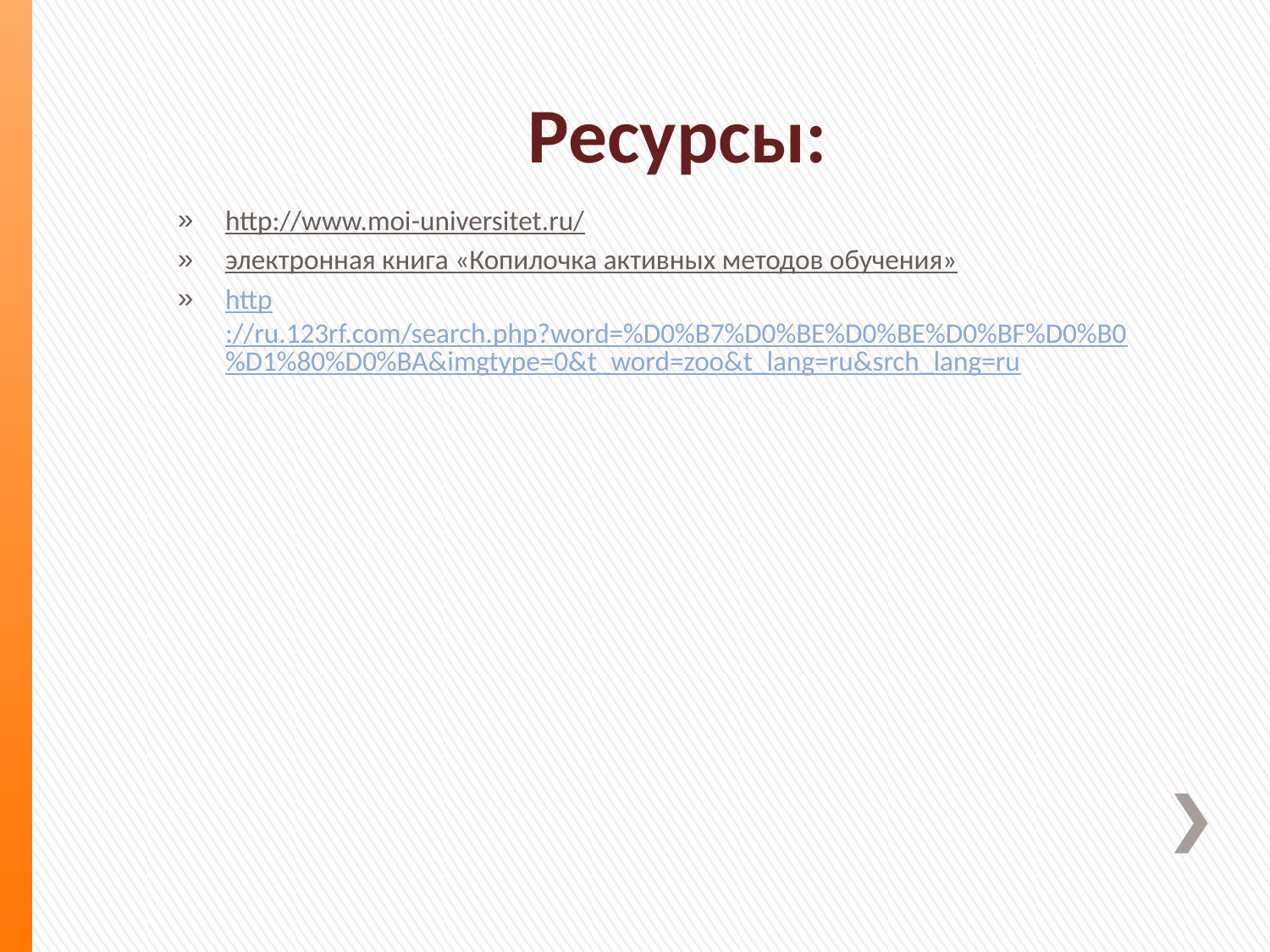

# Ресурсы:
http://www.moi-universitet.ru/
электронная книга «Копилочка активных методов обучения»
http://ru.123rf.com/search.php?word=%D0%B7%D0%BE%D0%BE%D0%BF%D0%B0%D1%80%D0%BA&imgtype=0&t_word=zoo&t_lang=ru&srch_lang=ru